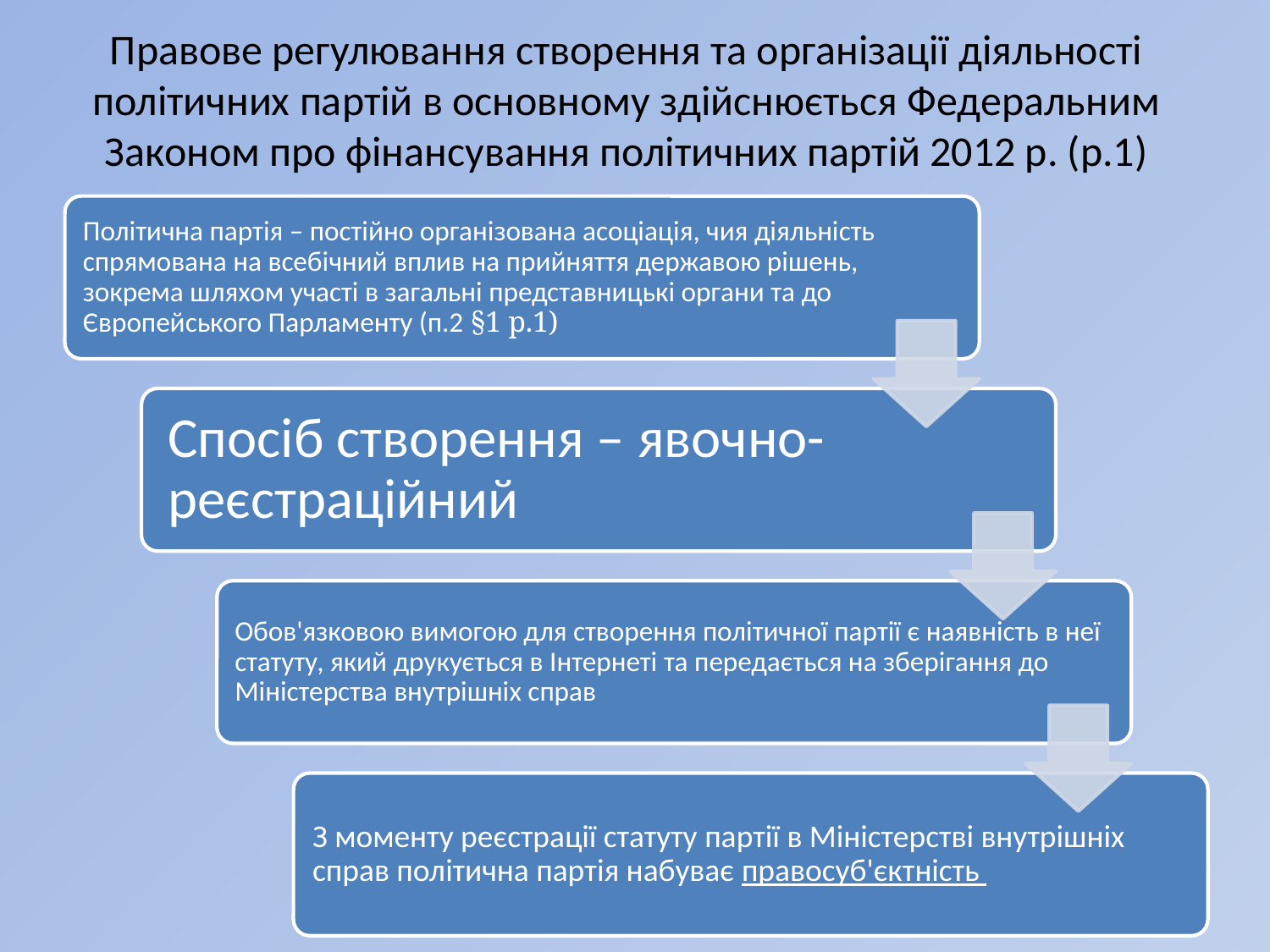

# Правове регулювання створення та організації діяльності політичних партій в основному здійснюється Федеральним Законом про фінансування політичних партій 2012 р. (р.1)
Політична партія – постійно організована асоціація, чия діяльність спрямована на всебічний вплив на прийняття державою рішень, зокрема шляхом участі в загальні представницькі органи та до Європейського Парламенту (п.2 §1 р.1)
Спосіб створення – явочно-реєстраційний
Обов'язковою вимогою для створення політичної партії є наявність в неї статуту, який друкується в Інтернеті та передається на зберігання до Міністерства внутрішніх справ
З моменту реєстрації статуту партії в Міністерстві внутрішніх справ політична партія набуває правосуб'єктність